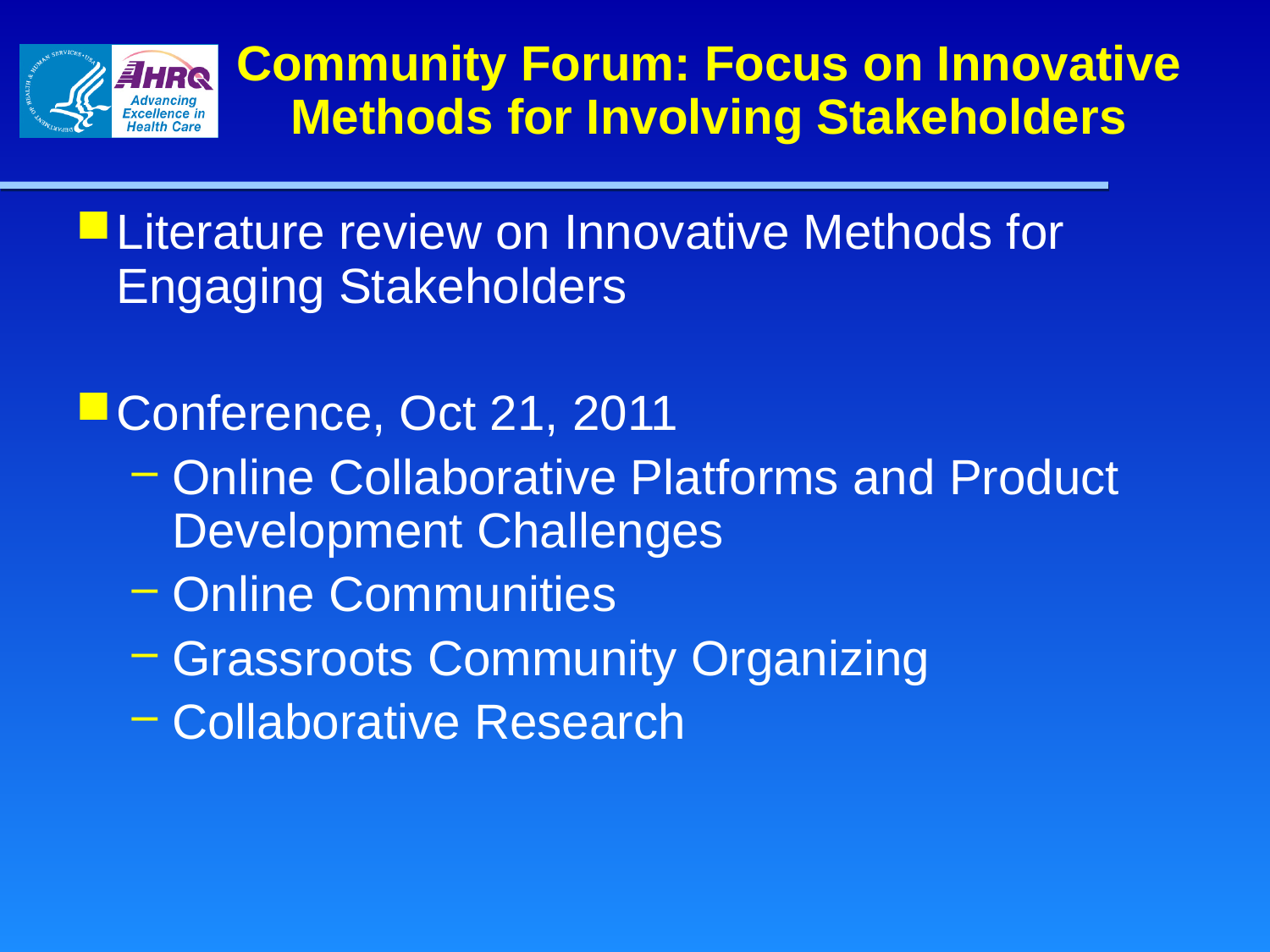

# Community Forum: Focus on Innovative Methods for Involving Stakeholders
Literature review on Innovative Methods for Engaging Stakeholders

Conference, Oct 21, 2011
Online Collaborative Platforms and Product Development Challenges
Online Communities
Grassroots Community Organizing
Collaborative Research